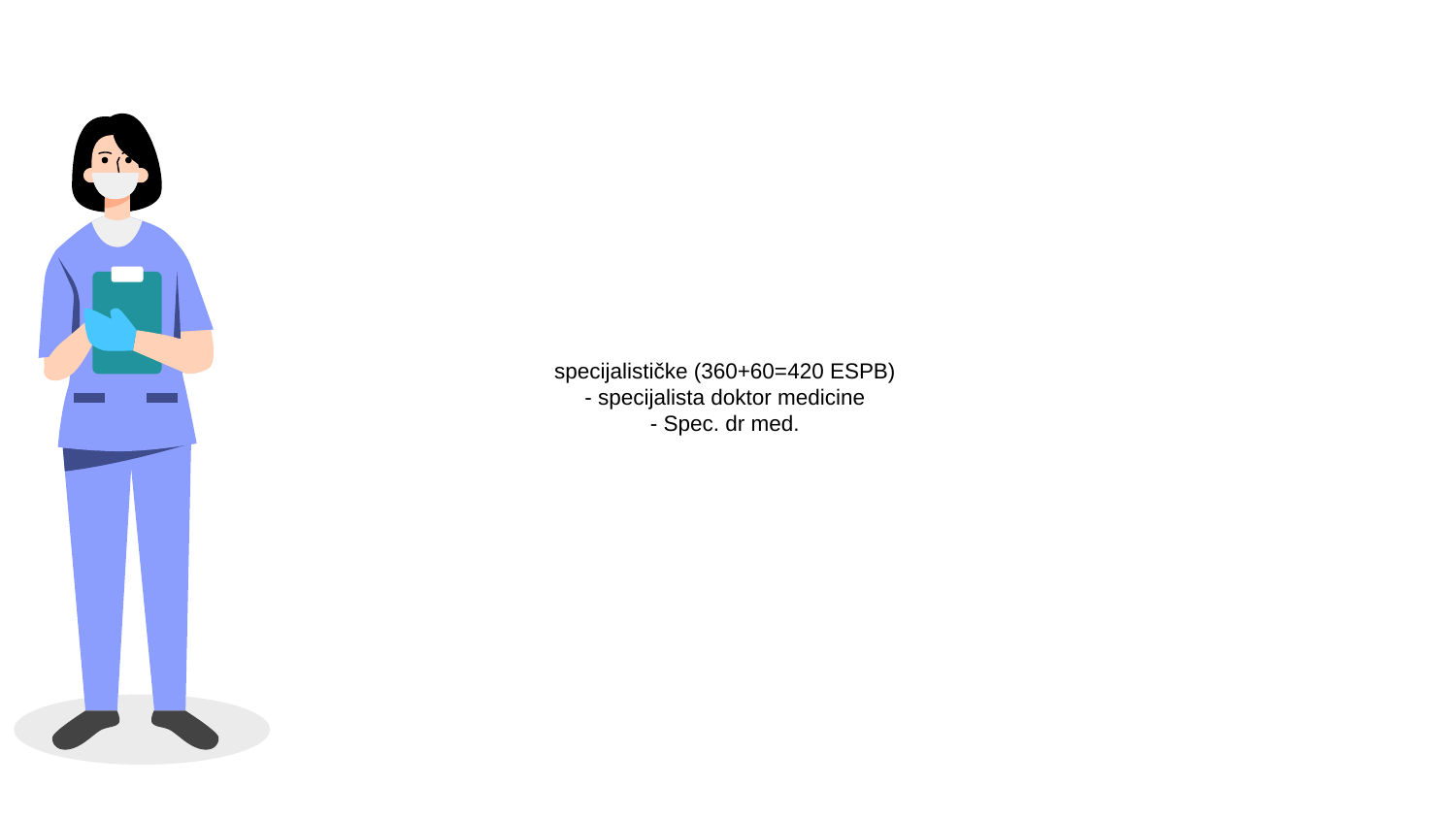

# specijalističke (360+60=420 ESPB) - specijalista doktor medicine - Spec. dr med.